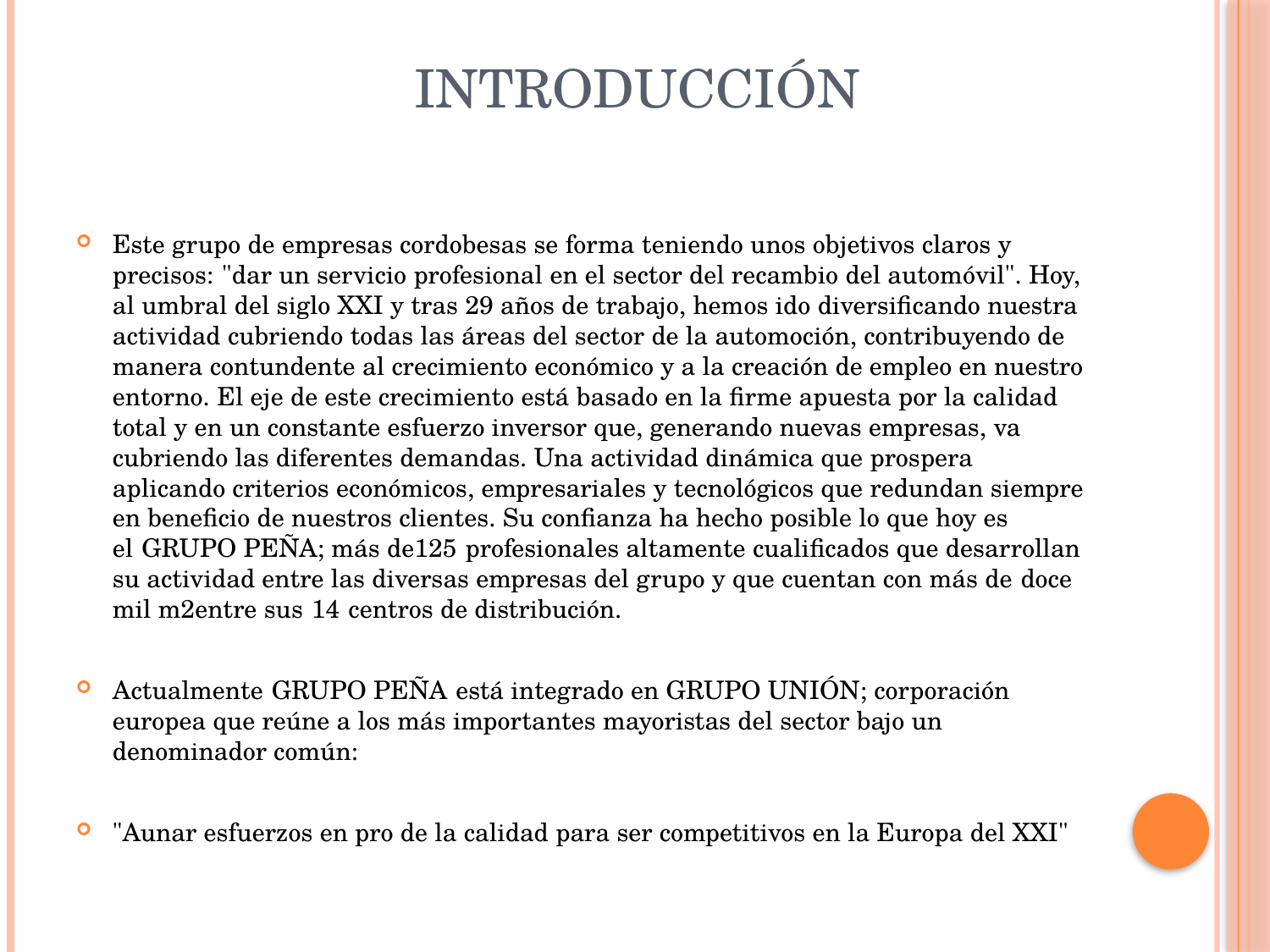

# Introducción
Este grupo de empresas cordobesas se forma teniendo unos objetivos claros y precisos: "dar un servicio profesional en el sector del recambio del automóvil". Hoy, al umbral del siglo XXI y tras 29 años de trabajo, hemos ido diversificando nuestra actividad cubriendo todas las áreas del sector de la automoción, contribuyendo de manera contundente al crecimiento económico y a la creación de empleo en nuestro entorno. El eje de este crecimiento está basado en la firme apuesta por la calidad total y en un constante esfuerzo inversor que, generando nuevas empresas, va cubriendo las diferentes demandas. Una actividad dinámica que prospera aplicando criterios económicos, empresariales y tecnológicos que redundan siempre en beneficio de nuestros clientes. Su confianza ha hecho posible lo que hoy es el GRUPO PEÑA; más de125 profesionales altamente cualificados que desarrollan su actividad entre las diversas empresas del grupo y que cuentan con más de doce mil m2entre sus 14 centros de distribución.

Actualmente GRUPO PEÑA está integrado en GRUPO UNIÓN; corporación europea que reúne a los más importantes mayoristas del sector bajo un denominador común:

"Aunar esfuerzos en pro de la calidad para ser competitivos en la Europa del XXI"